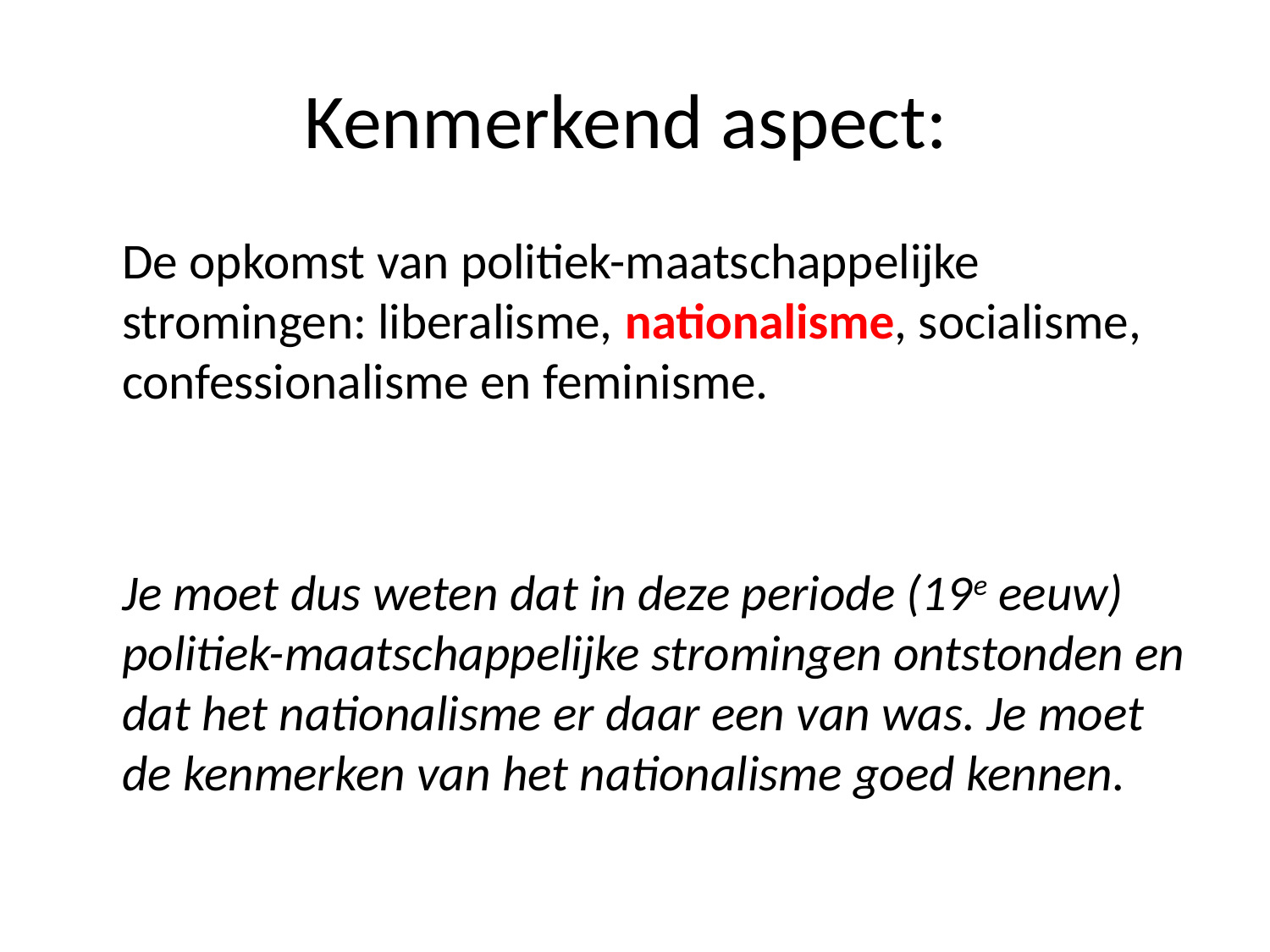

# Kenmerkend aspect:
	De opkomst van politiek-maatschappelijke stromingen: liberalisme, nationalisme, socialisme, confessionalisme en feminisme.

	Je moet dus weten dat in deze periode (19e eeuw) politiek-maatschappelijke stromingen ontstonden en dat het nationalisme er daar een van was. Je moet de kenmerken van het nationalisme goed kennen.